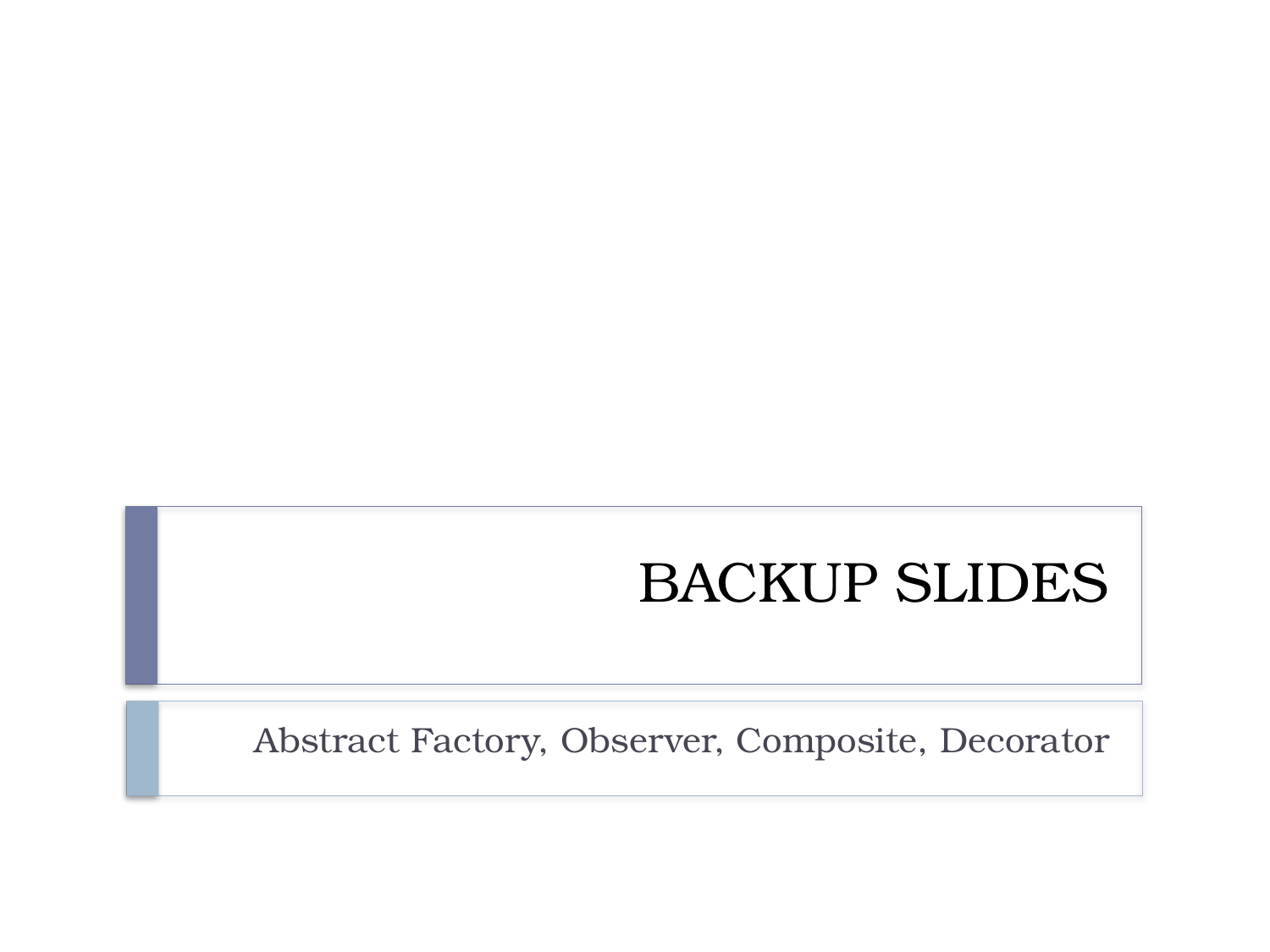

# BACKUP SLIDES
Abstract Factory, Observer, Composite, Decorator